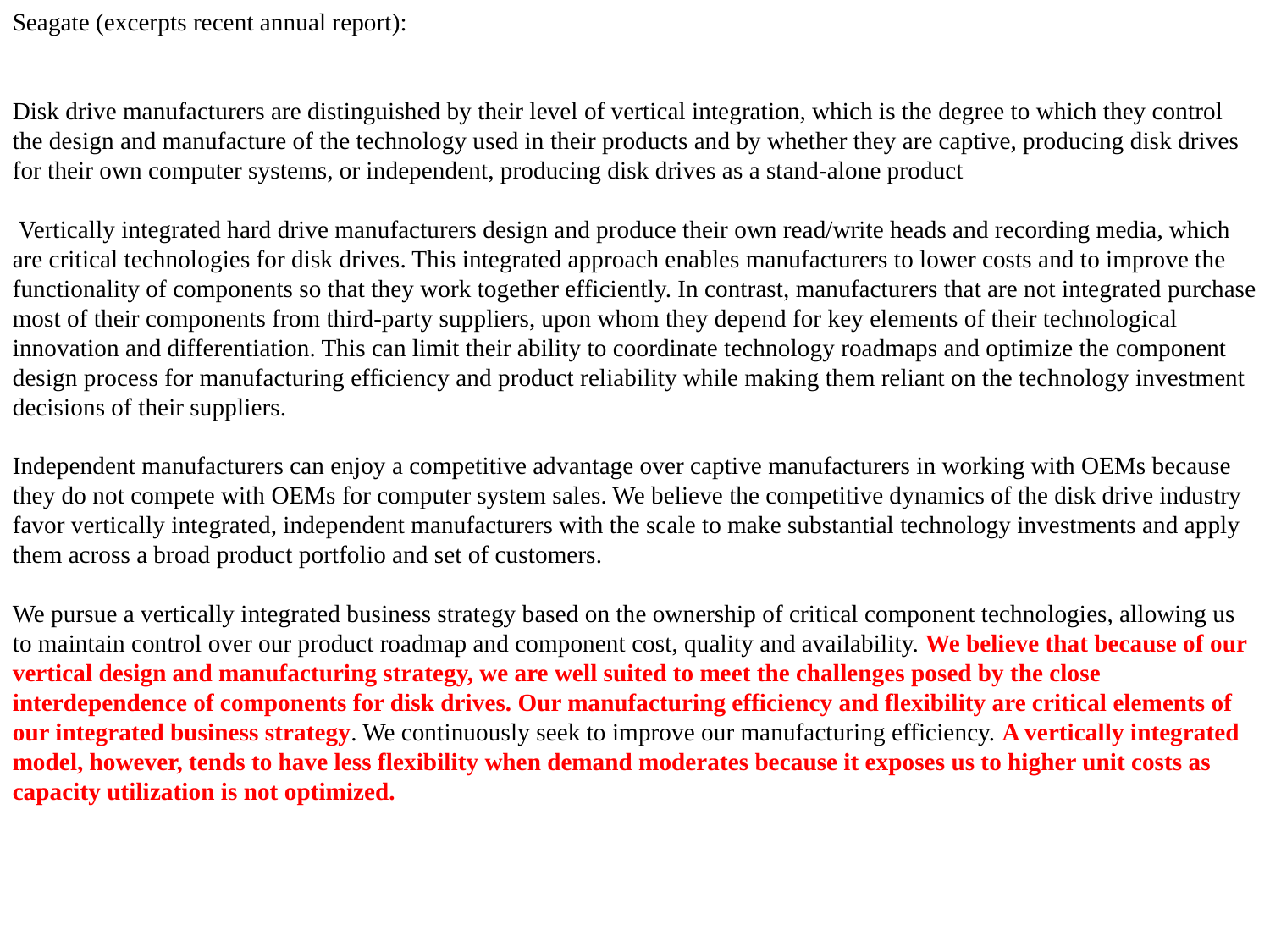

Seagate (excerpts recent annual report):

Disk drive manufacturers are distinguished by their level of vertical integration, which is the degree to which they control the design and manufacture of the technology used in their products and by whether they are captive, producing disk drives for their own computer systems, or independent, producing disk drives as a stand-alone product

 Vertically integrated hard drive manufacturers design and produce their own read/write heads and recording media, which are critical technologies for disk drives. This integrated approach enables manufacturers to lower costs and to improve the functionality of components so that they work together efficiently. In contrast, manufacturers that are not integrated purchase most of their components from third-party suppliers, upon whom they depend for key elements of their technological innovation and differentiation. This can limit their ability to coordinate technology roadmaps and optimize the component design process for manufacturing efficiency and product reliability while making them reliant on the technology investment decisions of their suppliers.

Independent manufacturers can enjoy a competitive advantage over captive manufacturers in working with OEMs because they do not compete with OEMs for computer system sales. We believe the competitive dynamics of the disk drive industry favor vertically integrated, independent manufacturers with the scale to make substantial technology investments and apply them across a broad product portfolio and set of customers.

We pursue a vertically integrated business strategy based on the ownership of critical component technologies, allowing us to maintain control over our product roadmap and component cost, quality and availability. We believe that because of our vertical design and manufacturing strategy, we are well suited to meet the challenges posed by the close interdependence of components for disk drives. Our manufacturing efficiency and flexibility are critical elements of our integrated business strategy. We continuously seek to improve our manufacturing efficiency. A vertically integrated model, however, tends to have less flexibility when demand moderates because it exposes us to higher unit costs as capacity utilization is not optimized.